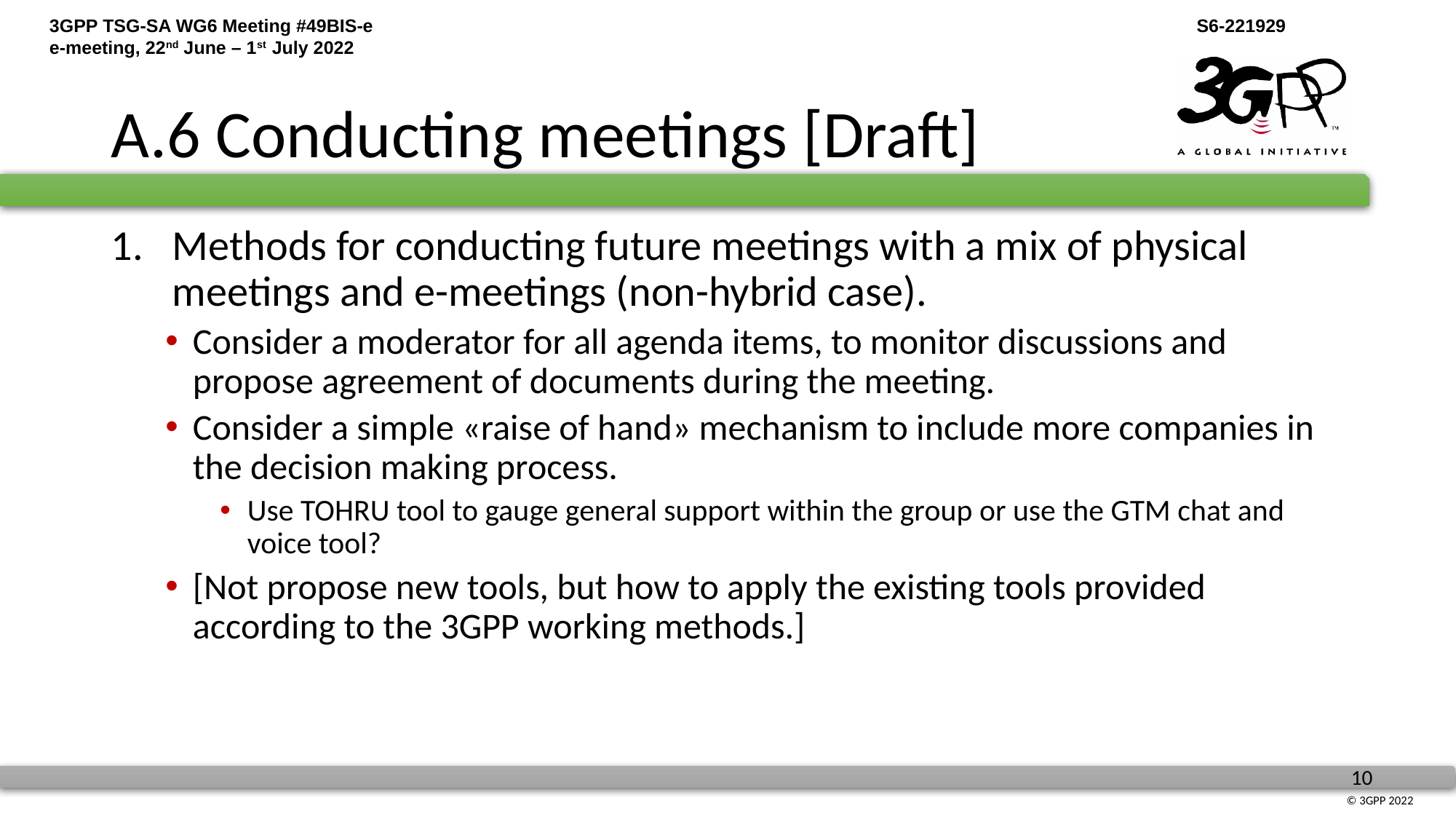

# A.6 Conducting meetings [Draft]
Methods for conducting future meetings with a mix of physical meetings and e-meetings (non-hybrid case).
Consider a moderator for all agenda items, to monitor discussions and propose agreement of documents during the meeting.
Consider a simple «raise of hand» mechanism to include more companies in the decision making process.
Use TOHRU tool to gauge general support within the group or use the GTM chat and voice tool?
[Not propose new tools, but how to apply the existing tools provided according to the 3GPP working methods.]